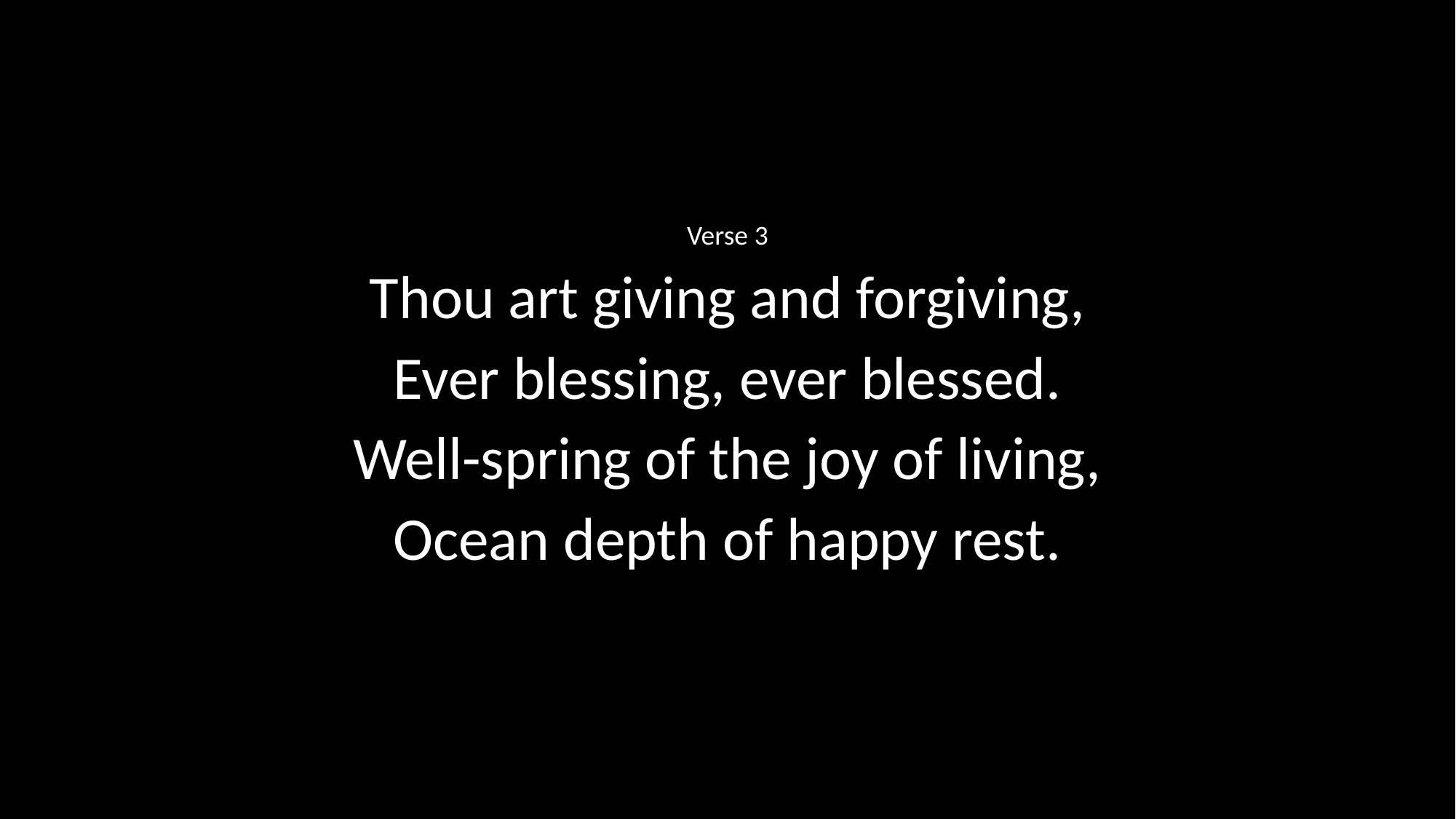

Verse 3
Thou art giving and forgiving,
Ever blessing, ever blessed.
Well-spring of the joy of living,
Ocean depth of happy rest.